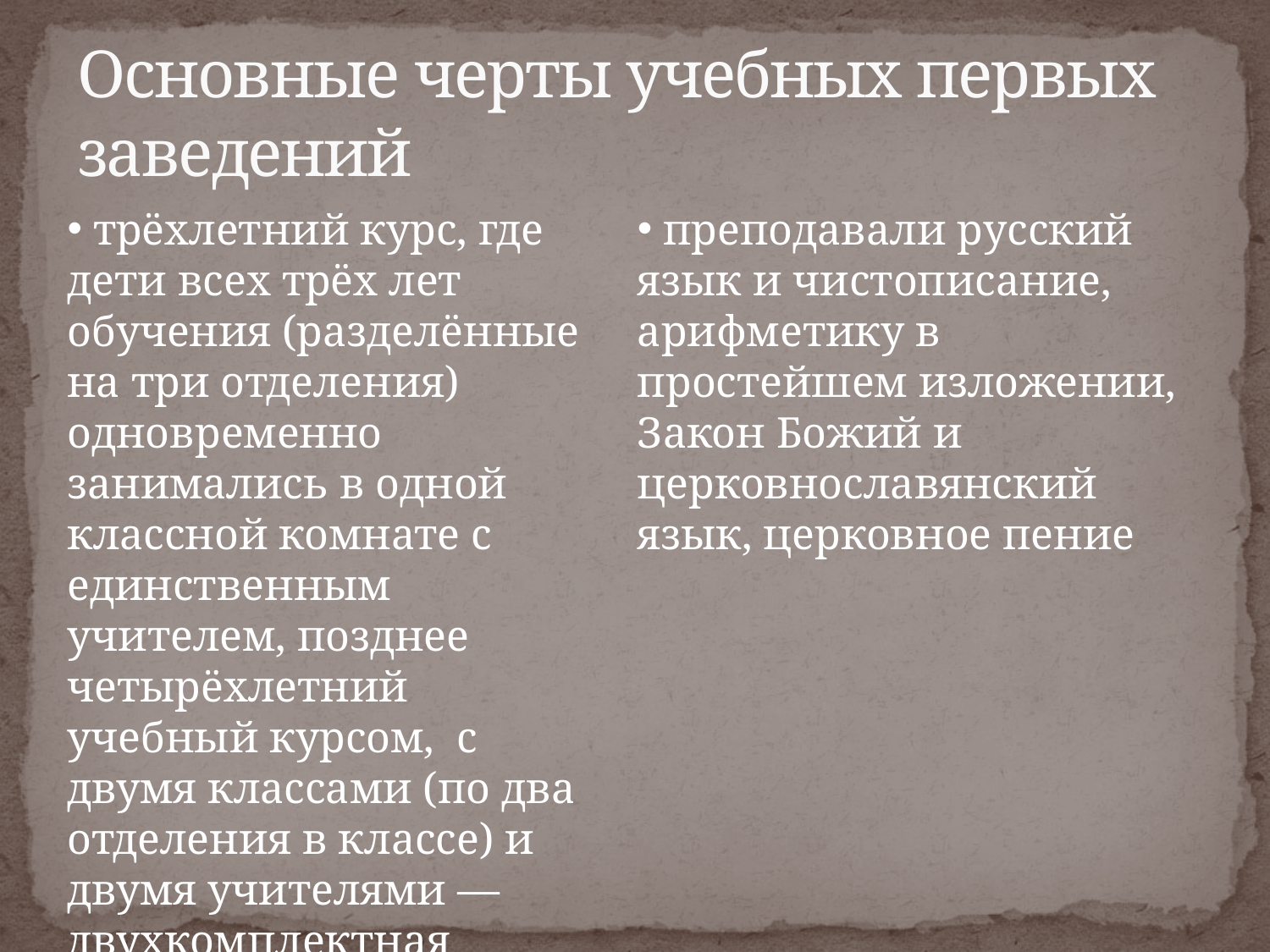

# Основные черты учебных первых заведений
 трёхлетний курс, где дети всех трёх лет обучения (разделённые на три отделения) одновременно занимались в одной классной комнате с единственным учителем, позднее четырёхлетний учебный курсом,  с двумя классами (по два отделения в классе) и двумя учителями —двухкомплектная школа.
 преподавали русский язык и чистописание, арифметику в простейшем изложении, Закон Божий и церковнославянский язык, церковное пение